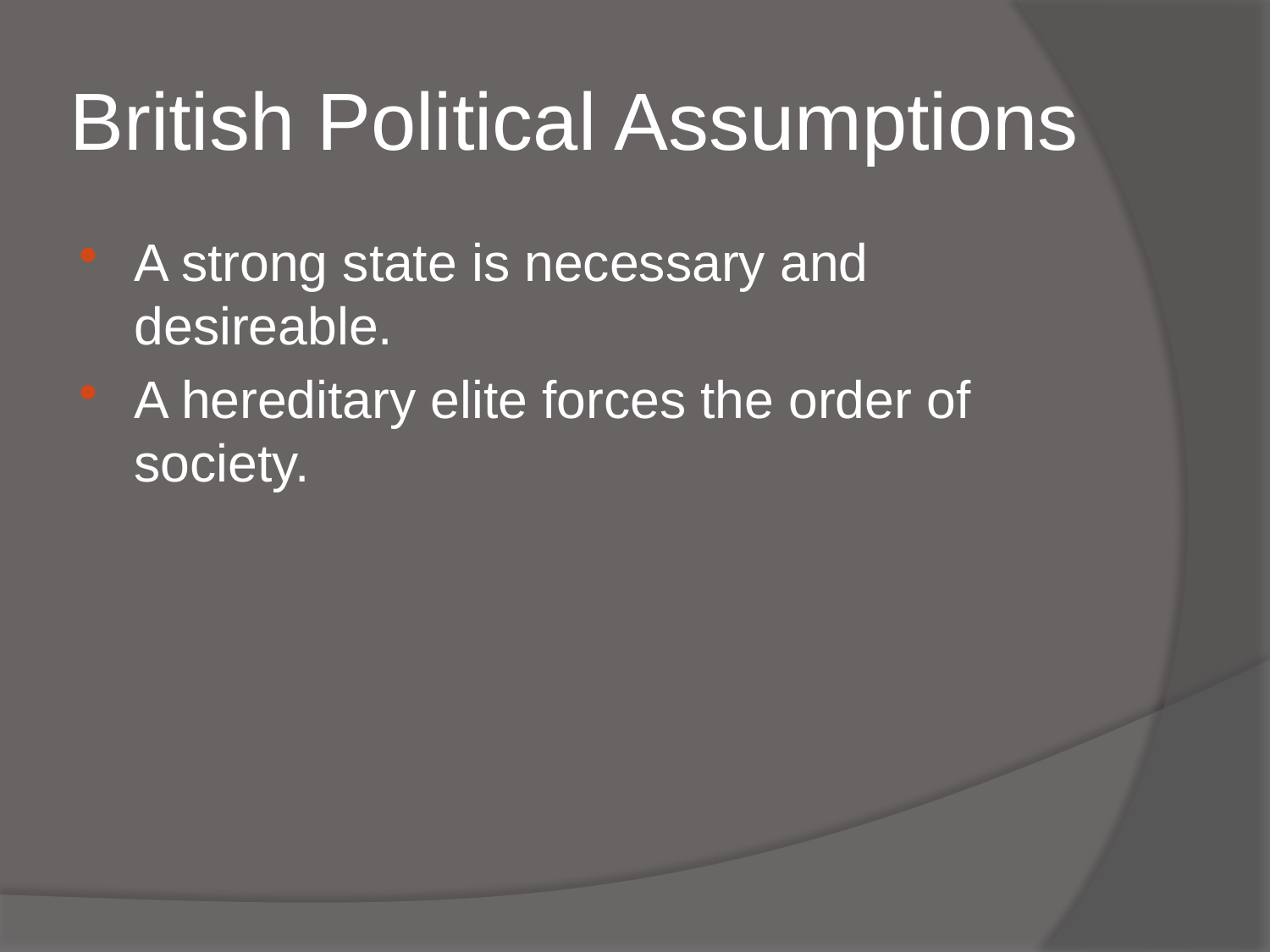

# British Political Assumptions
A strong state is necessary and desireable.
A hereditary elite forces the order of society.